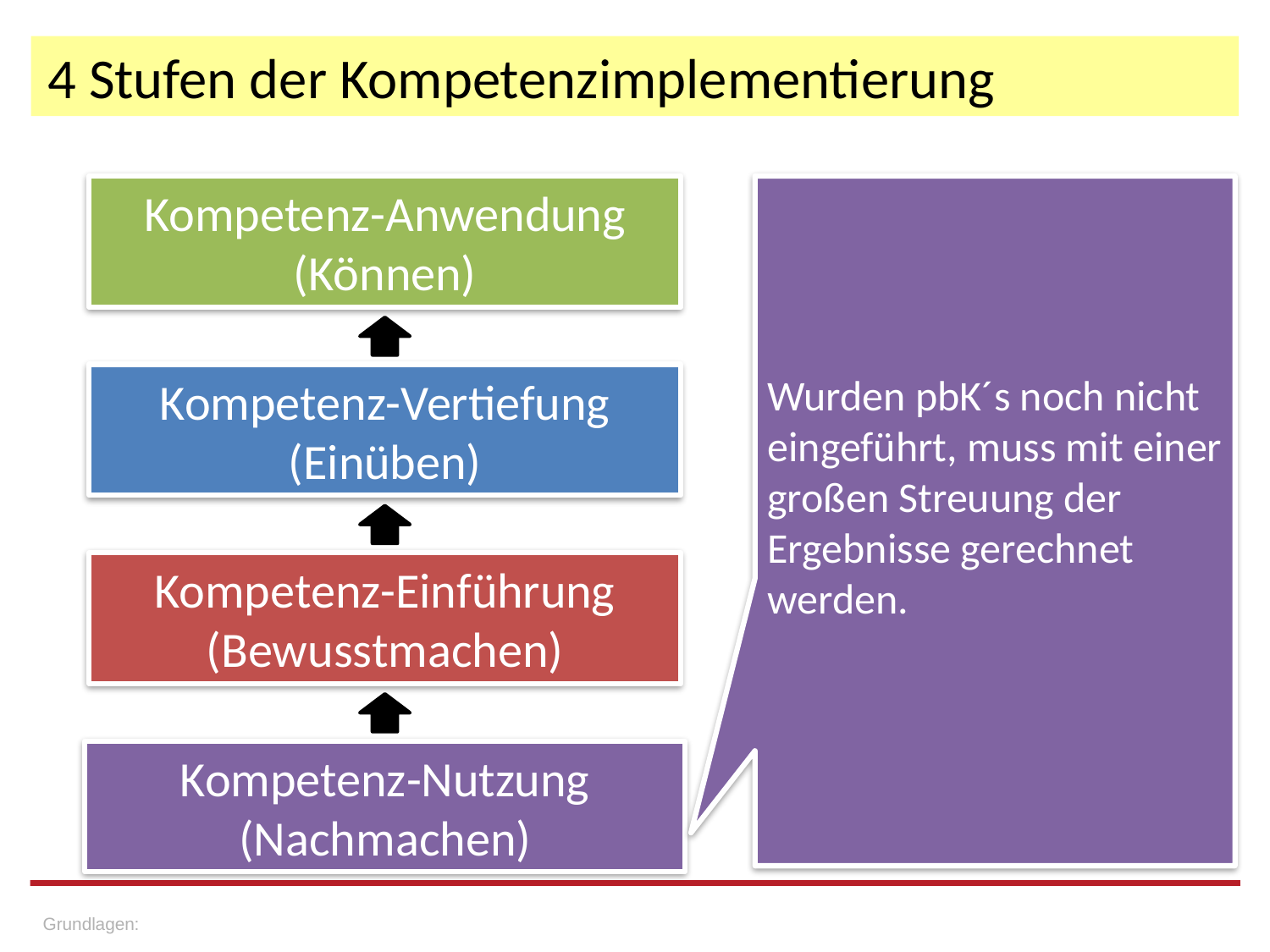

# 4 Stufen der Kompetenzimplementierung

Kompetenz-Anwendung
(Können)

Kompetenz-Vertiefung
(Einüben)

Kompetenz-Einführung
(Bewusstmachen)

Kompetenz-Nutzung
(Nachmachen)
Wurden pbK´s noch nicht eingeführt, muss mit einer großen Streuung der Ergebnisse gerechnet werden.

Grundlagen: